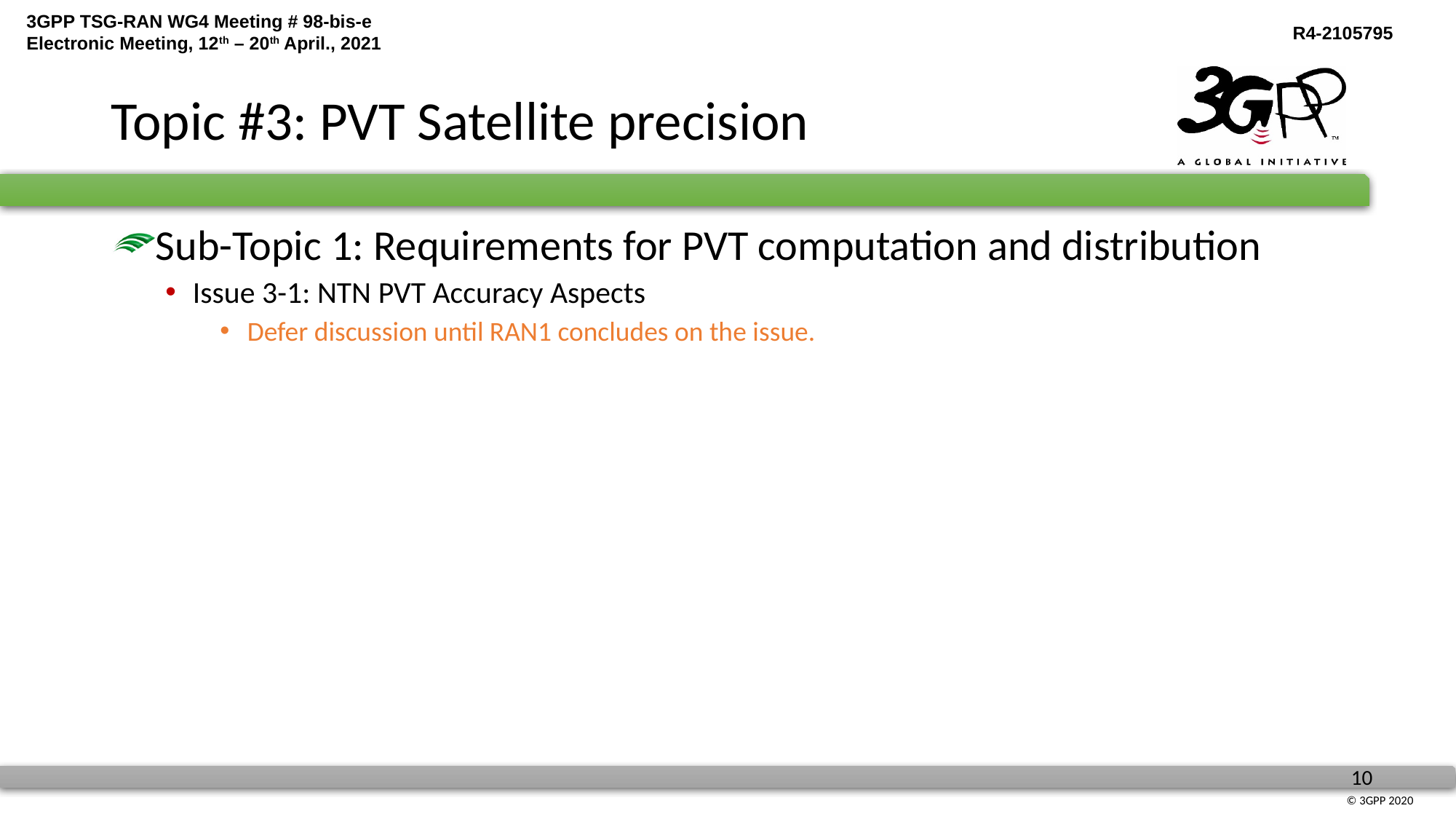

# Topic #3: PVT Satellite precision
Sub-Topic 1: Requirements for PVT computation and distribution
Issue 3-1: NTN PVT Accuracy Aspects
Defer discussion until RAN1 concludes on the issue.